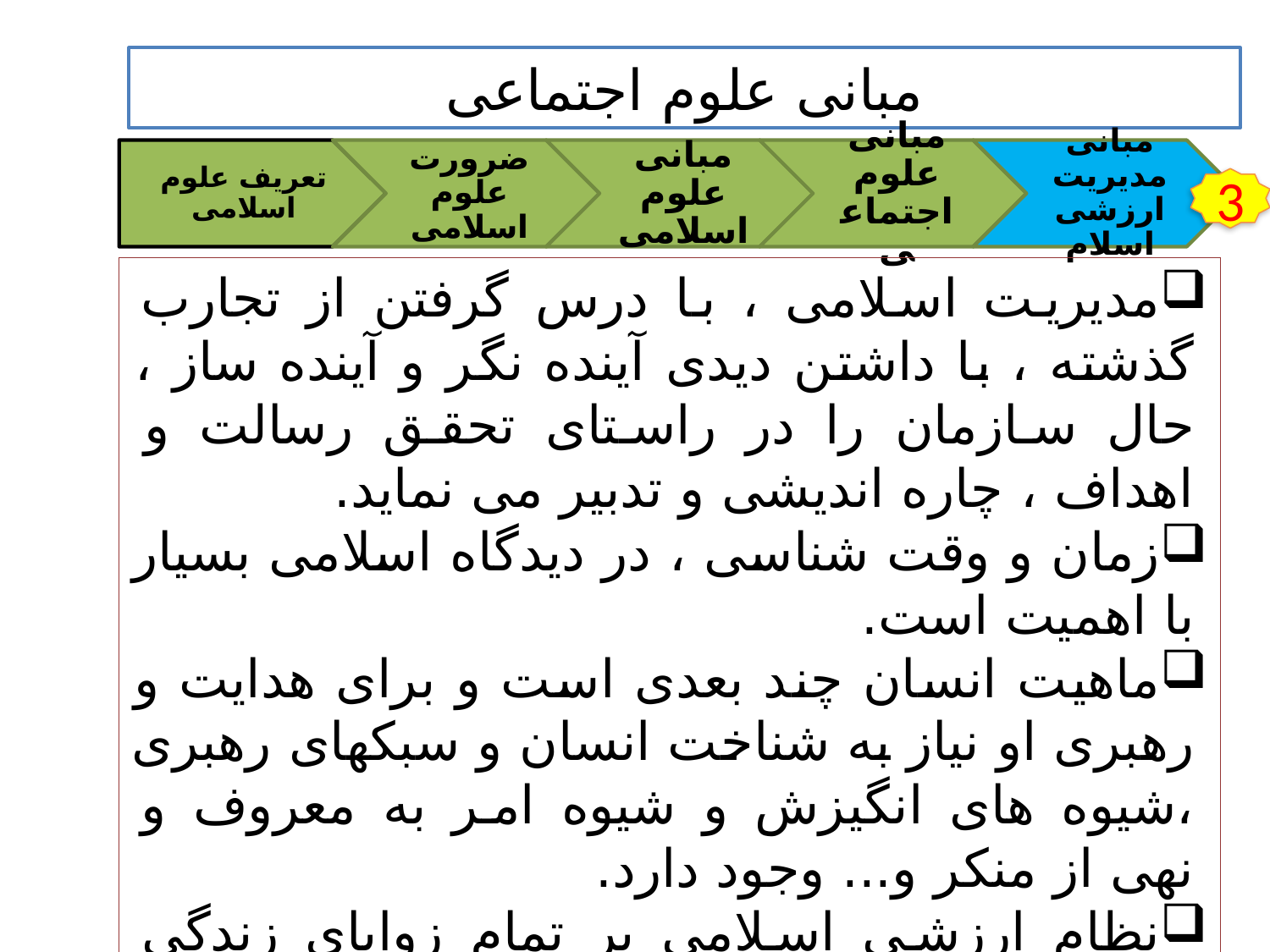

مبانی علوم اجتماعی
تعریف علوم اسلامی
ضرورت علوم اسلامی
مبانی علوم اسلامی
مبانی علوم اجتماعی
مبانی مدیریت ارزشی اسلام
3
مدیریت اسلامی ، با درس گرفتن از تجارب گذشته ، با داشتن دیدی آینده نگر و آینده ساز ، حال سازمان را در راستای تحقق رسالت و اهداف ، چاره اندیشی و تدبیر می نماید.
زمان و وقت شناسی ، در دیدگاه اسلامی بسیار با اهمیت است.
ماهیت انسان چند بعدی است و برای هدایت و رهبری او نیاز به شناخت انسان و سبکهای رهبری ،شیوه های انگیزش و شیوه امر به معروف و نهی از منکر و... وجود دارد.
نظام ارزشی اسلامی بر تمام زوایای زندگی فردی و سازمانی کارکنان و مدیران پرتوافشانی کرده است. (نمایان بودن مصادیق ارزشهای اسلامی در هریک از وظایف و نقشهای مدیریتی)